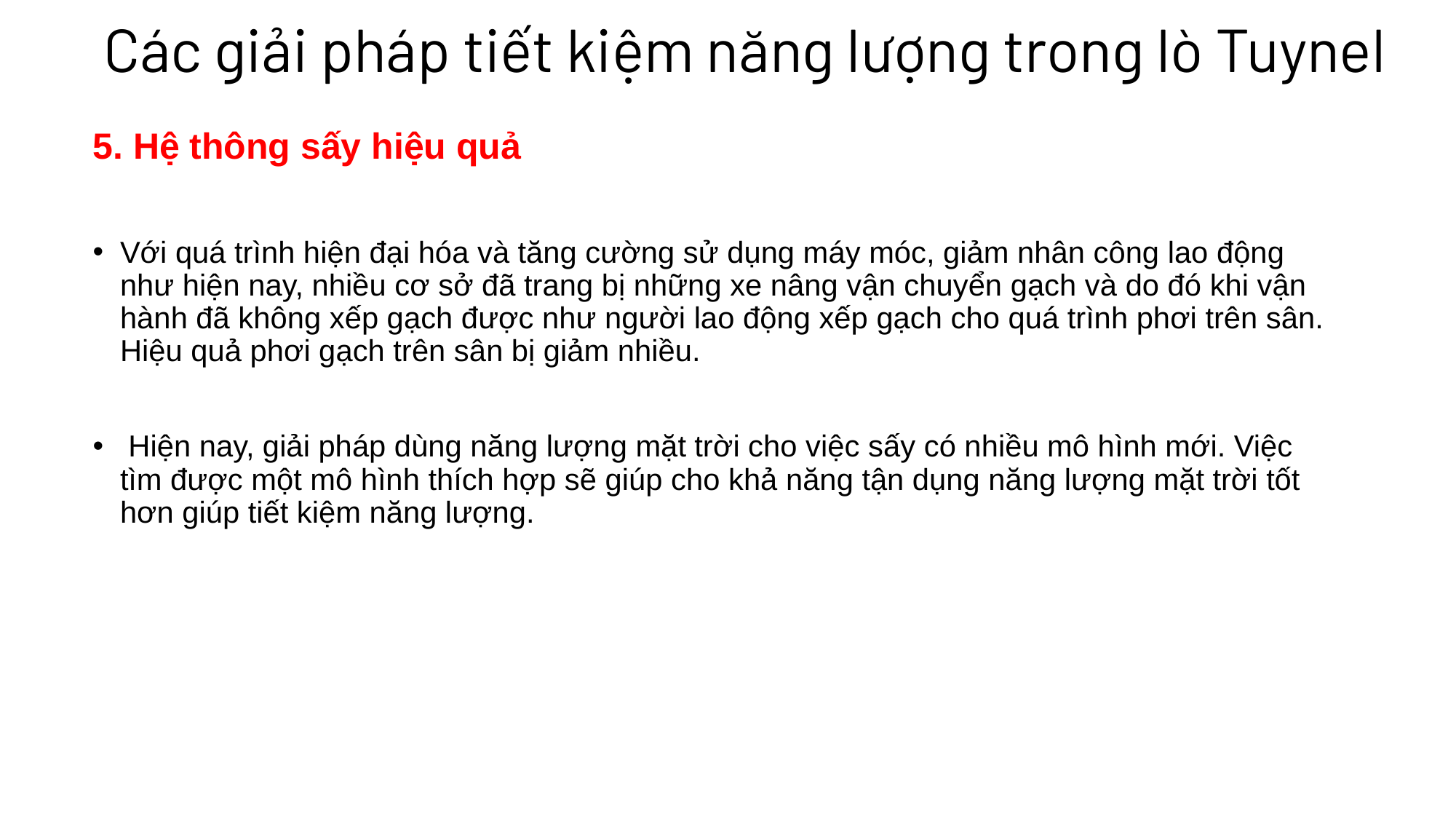

# Các giải pháp tiết kiệm năng lượng trong lò Tuynel
5. Hệ thông sấy hiệu quả

Với quá trình hiện đại hóa và tăng cường sử dụng máy móc, giảm nhân công lao động như hiện nay, nhiều cơ sở đã trang bị những xe nâng vận chuyển gạch và do đó khi vận hành đã không xếp gạch được như người lao động xếp gạch cho quá trình phơi trên sân. Hiệu quả phơi gạch trên sân bị giảm nhiều.

 Hiện nay, giải pháp dùng năng lượng mặt trời cho việc sấy có nhiều mô hình mới. Việc tìm được một mô hình thích hợp sẽ giúp cho khả năng tận dụng năng lượng mặt trời tốt hơn giúp tiết kiệm năng lượng.